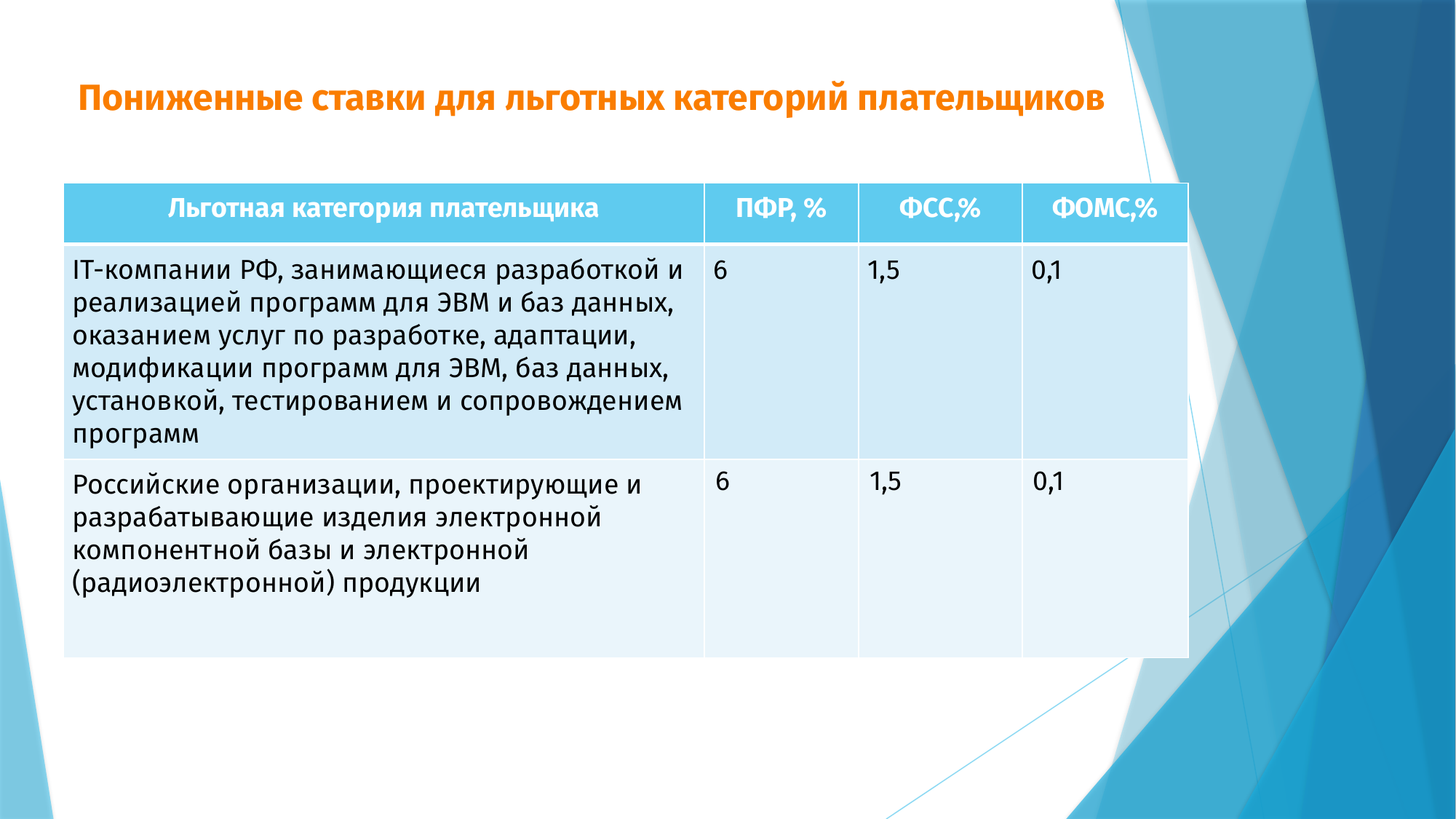

# Пониженные ставки для льготных категорий плательщиков

| Льготная категория плательщика | ПФР, % | ФСС,% | ФОМС,% |
| --- | --- | --- | --- |
| IT-компании РФ, занимающиеся разработкой и реализацией программ для ЭВМ и баз данных, оказанием услуг по разработке, адаптации, модификации программ для ЭВМ, баз данных, установкой, тестированием и сопровождением программ | 6 | 1,5 | 0,1 |
| Российские организации, проектирующие и разрабатывающие изделия электронной компонентной базы и электронной (радиоэлектронной) продукции | 6 | 1,5 | 0,1 |